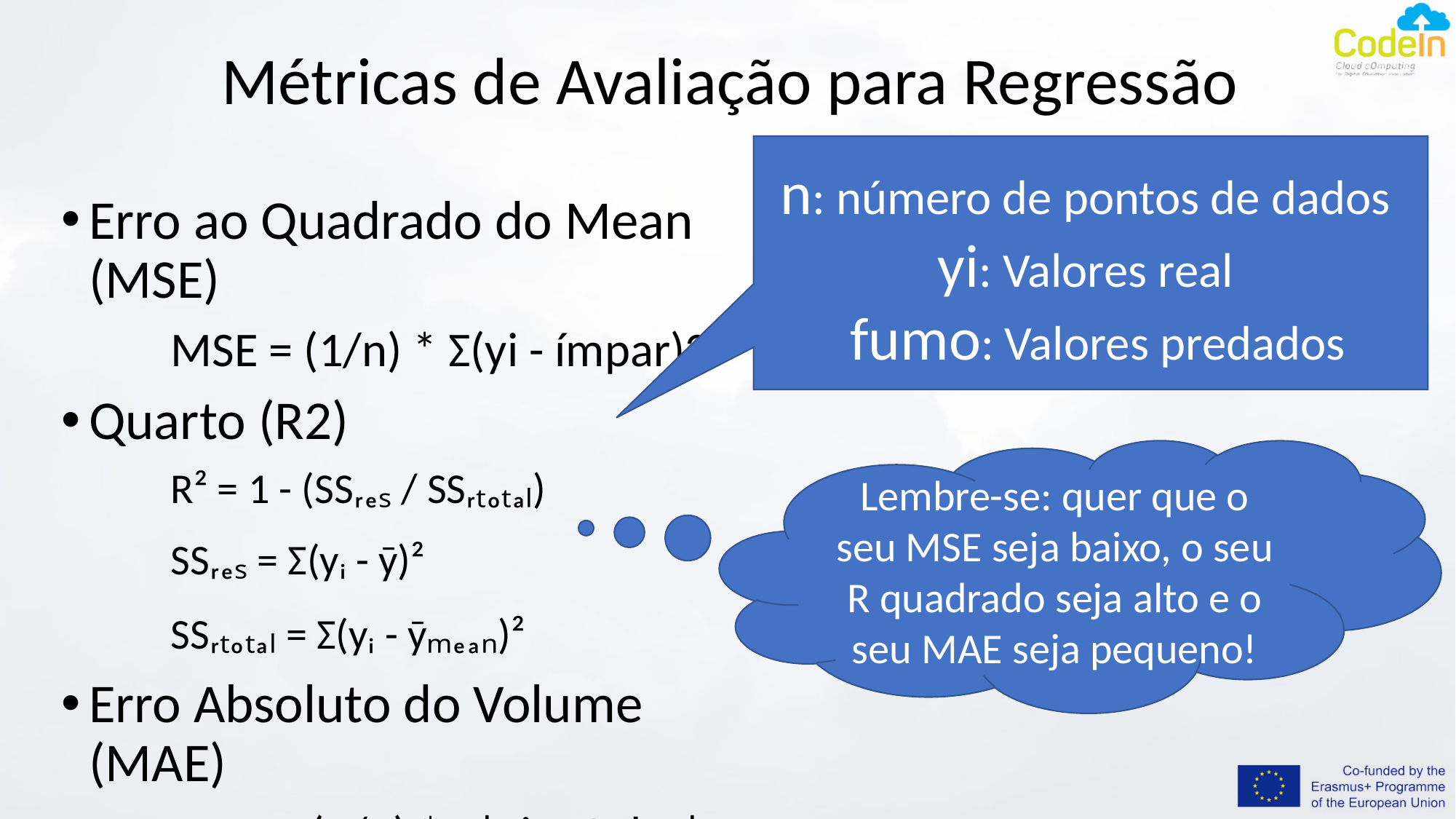

# Métricas de Avaliação para Regressão
n: número de pontos de dados
yi: Valores real
 fumo: Valores predados
Erro ao Quadrado do Mean (MSE)
	MSE = (1/n) * Σ(yi - ímpar)2
Quarto (R2)
	R² = 1 - (SSᵣₑₛ / SSᵣₜₒₜₐₗ)
	SSᵣₑₛ = Σ(yᵢ - ȳ)²
	SSᵣₜₒₜₐₗ = Σ(yᵢ - ȳₘₑₐₙ)²
Erro Absoluto do Volume (MAE)
	MAE = (1/n) * Σ|yi -  Colar|

Lembre-se: quer que o seu MSE seja baixo, o seu R quadrado seja alto e o seu MAE seja pequeno!